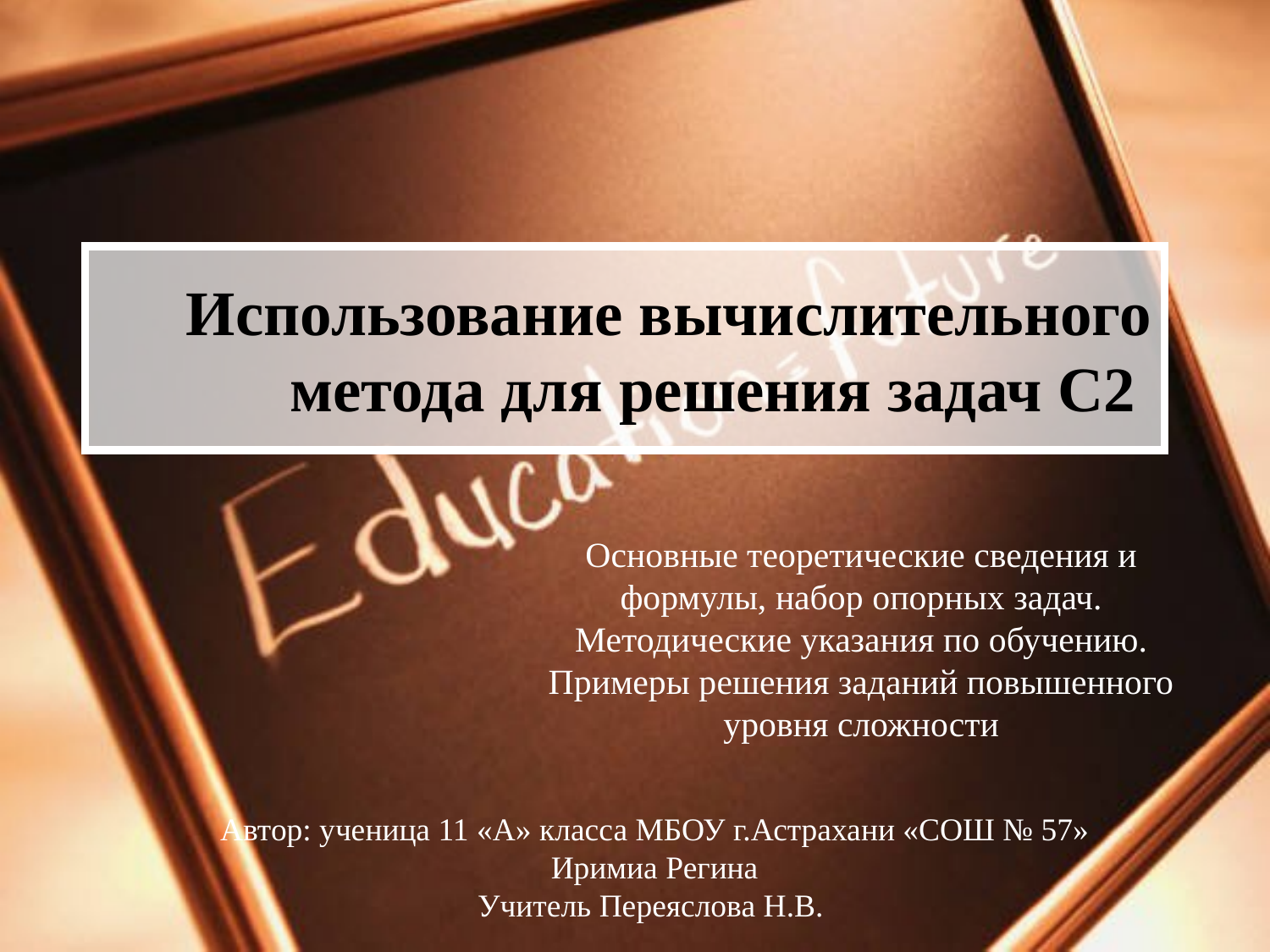

# Использование вычислительного метода для решения задач С2
Основные теоретические сведения и формулы, набор опорных задач. Методические указания по обучению. Примеры решения заданий повышенного уровня сложности
Автор: ученица 11 «А» класса МБОУ г.Астрахани «СОШ № 57» Иримиа Регина
Учитель Переяслова Н.В.